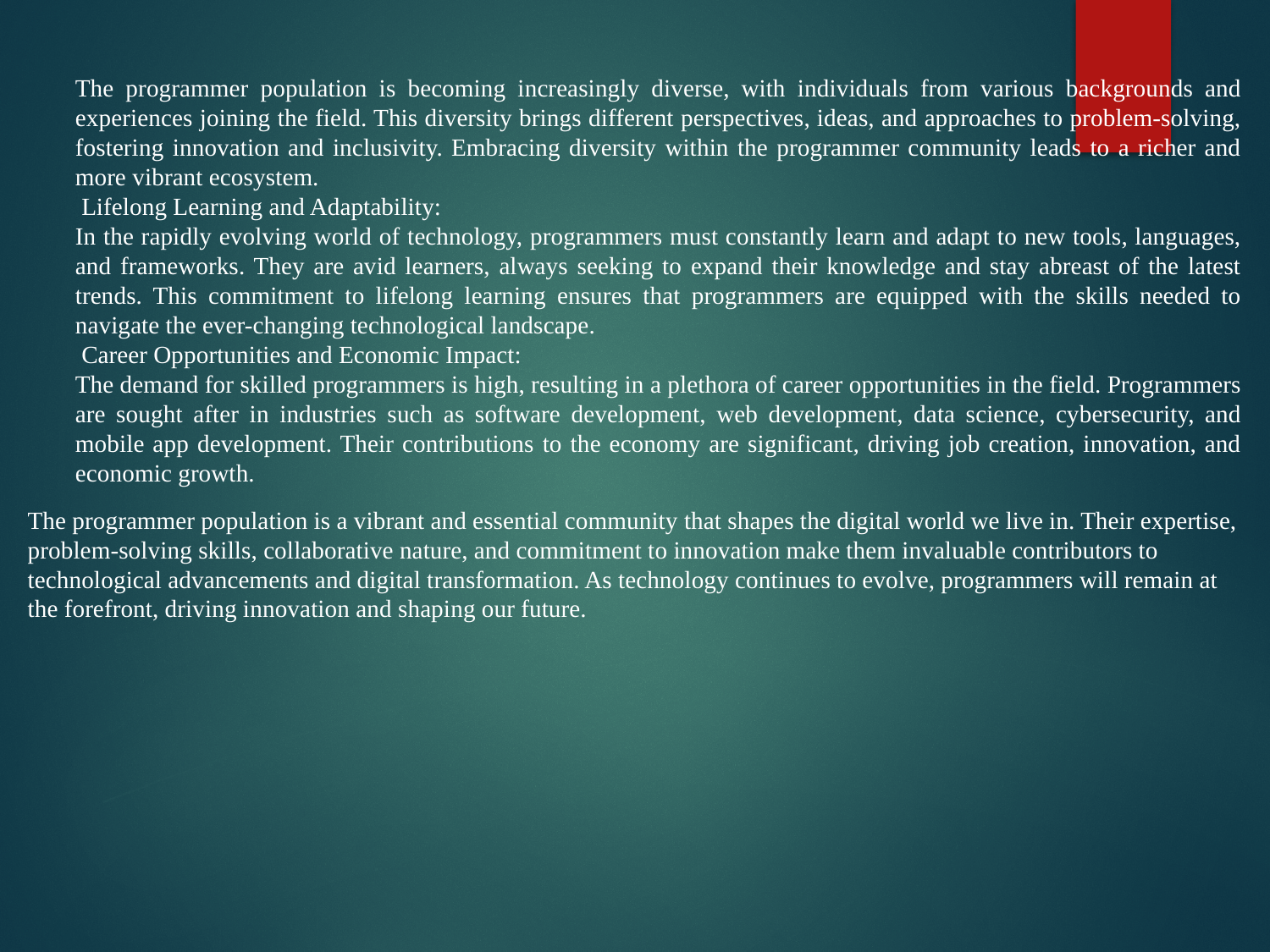

The programmer population is becoming increasingly diverse, with individuals from various backgrounds and experiences joining the field. This diversity brings different perspectives, ideas, and approaches to problem-solving, fostering innovation and inclusivity. Embracing diversity within the programmer community leads to a richer and more vibrant ecosystem.
 Lifelong Learning and Adaptability:
In the rapidly evolving world of technology, programmers must constantly learn and adapt to new tools, languages, and frameworks. They are avid learners, always seeking to expand their knowledge and stay abreast of the latest trends. This commitment to lifelong learning ensures that programmers are equipped with the skills needed to navigate the ever-changing technological landscape.
 Career Opportunities and Economic Impact:
The demand for skilled programmers is high, resulting in a plethora of career opportunities in the field. Programmers are sought after in industries such as software development, web development, data science, cybersecurity, and mobile app development. Their contributions to the economy are significant, driving job creation, innovation, and economic growth.
The programmer population is a vibrant and essential community that shapes the digital world we live in. Their expertise, problem-solving skills, collaborative nature, and commitment to innovation make them invaluable contributors to technological advancements and digital transformation. As technology continues to evolve, programmers will remain at the forefront, driving innovation and shaping our future.